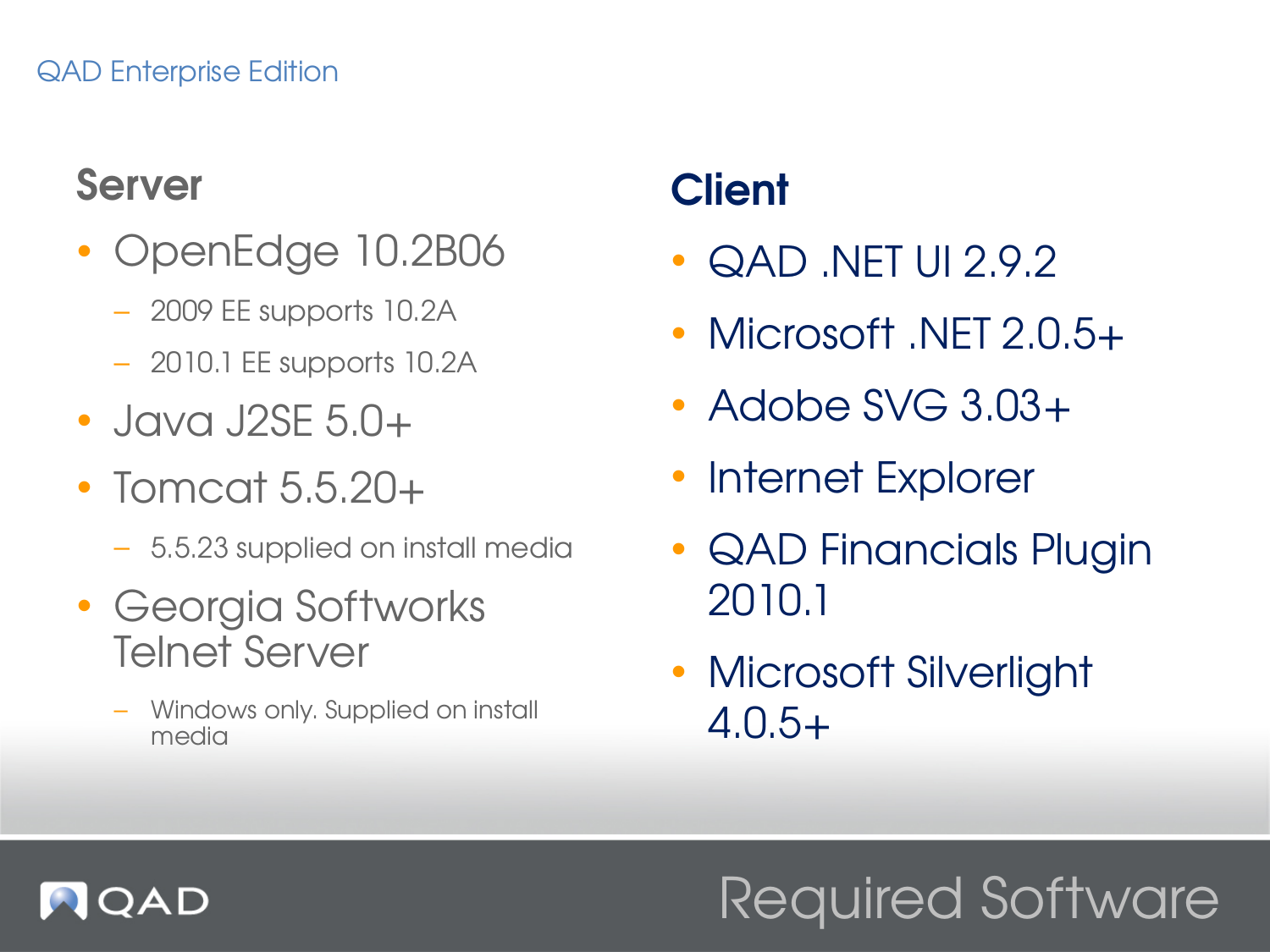

QAD Enterprise Edition
Server
OpenEdge 10.2B06
2009 EE supports 10.2A
2010.1 EE supports 10.2A
Java J2SE 5.0+
Tomcat 5.5.20+
5.5.23 supplied on install media
Georgia Softworks Telnet Server
Windows only. Supplied on install media

Client
QAD .NET UI 2.9.2
Microsoft .NET 2.0.5+
Adobe SVG 3.03+
Internet Explorer
QAD Financials Plugin 2010.1
Microsoft Silverlight 4.0.5+

# Required Software